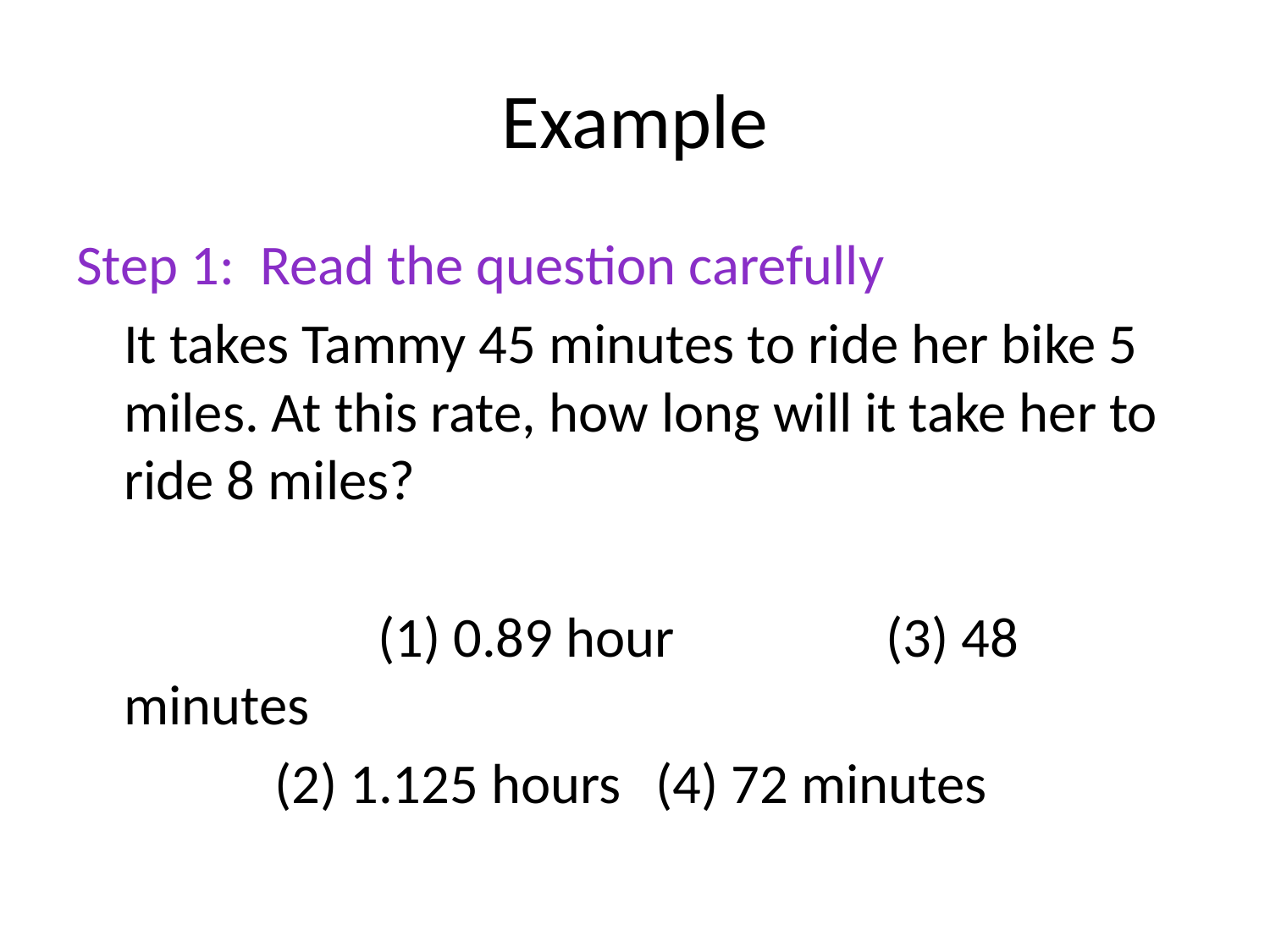

# Example
Step 1:  Read the question carefully
	It takes Tammy 45 minutes to ride her bike 5 miles. At this rate, how long will it take her to ride 8 miles?

			(1) 0.89 hour		(3) 48 minutes
		(2) 1.125 hours	(4) 72 minutes